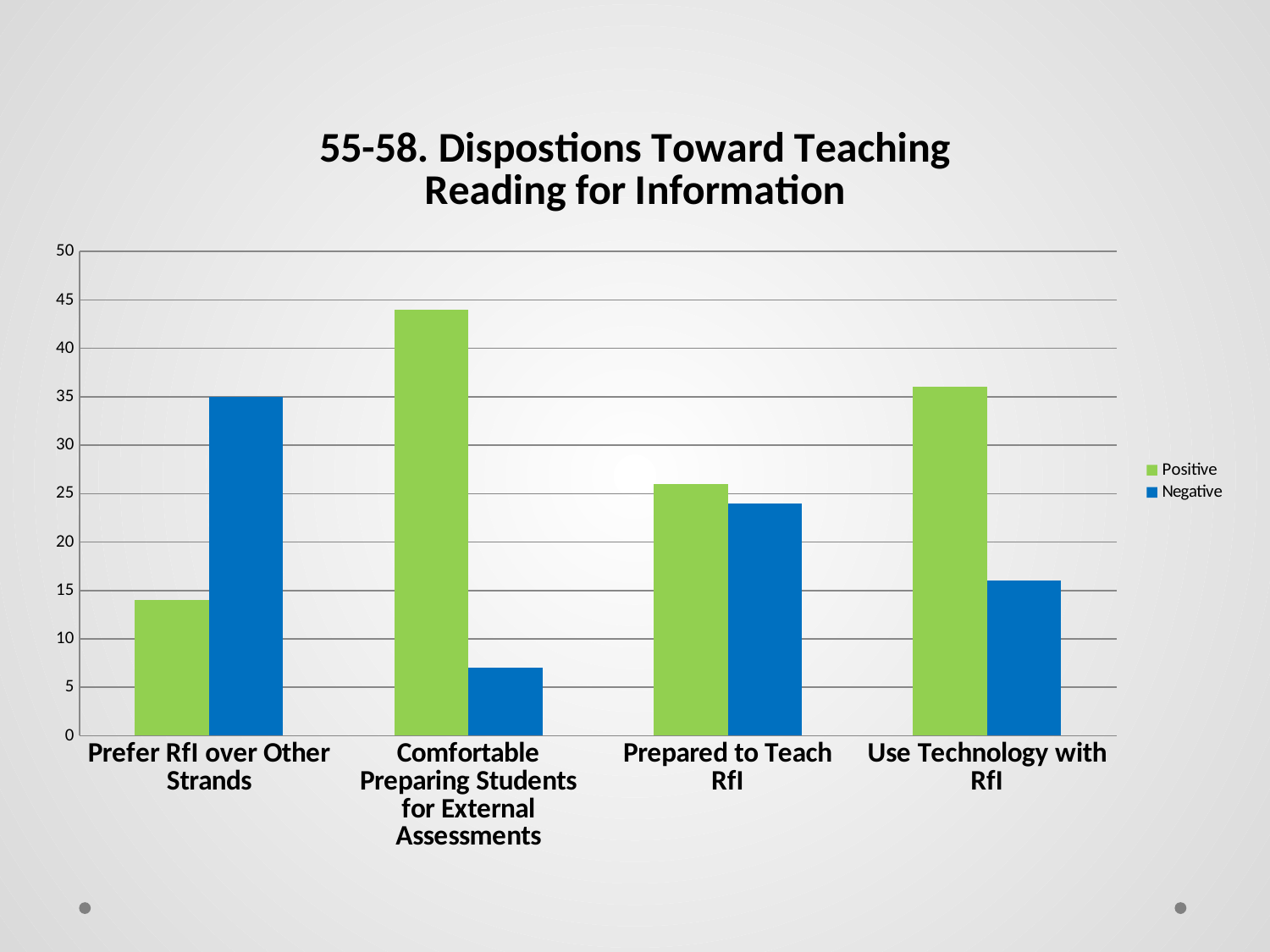

### Chart: 55-58. Dispostions Toward Teaching
Reading for Information

| Category | Positive | Negative |
|---|---|---|
| Prefer RfI over Other Strands | 14.0 | 35.0 |
| Comfortable Preparing Students for External Assessments | 44.0 | 7.0 |
| Prepared to Teach RfI | 26.0 | 24.0 |
| Use Technology with RfI | 36.0 | 16.0 |